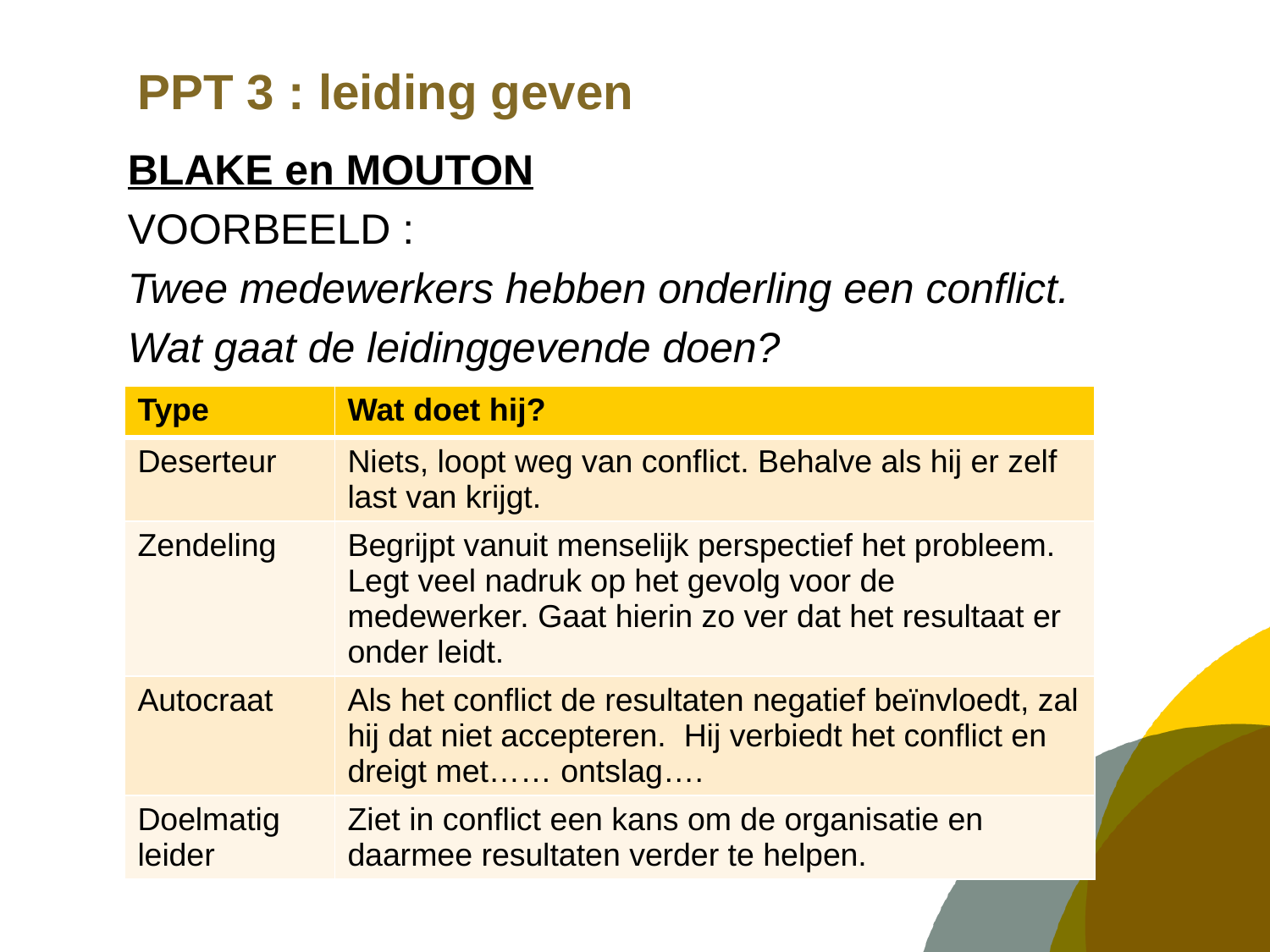

# PPT 3 : leiding geven
BLAKE en MOUTON
VOORBEELD :
Twee medewerkers hebben onderling een conflict.
Wat gaat de leidinggevende doen?

| Type | Wat doet hij? |
| --- | --- |
| Deserteur | Niets, loopt weg van conflict. Behalve als hij er zelf last van krijgt. |
| Zendeling | Begrijpt vanuit menselijk perspectief het probleem. Legt veel nadruk op het gevolg voor de medewerker. Gaat hierin zo ver dat het resultaat er onder leidt. |
| Autocraat | Als het conflict de resultaten negatief beïnvloedt, zal hij dat niet accepteren. Hij verbiedt het conflict en dreigt met…… ontslag…. |
| Doelmatig leider | Ziet in conflict een kans om de organisatie en daarmee resultaten verder te helpen. |